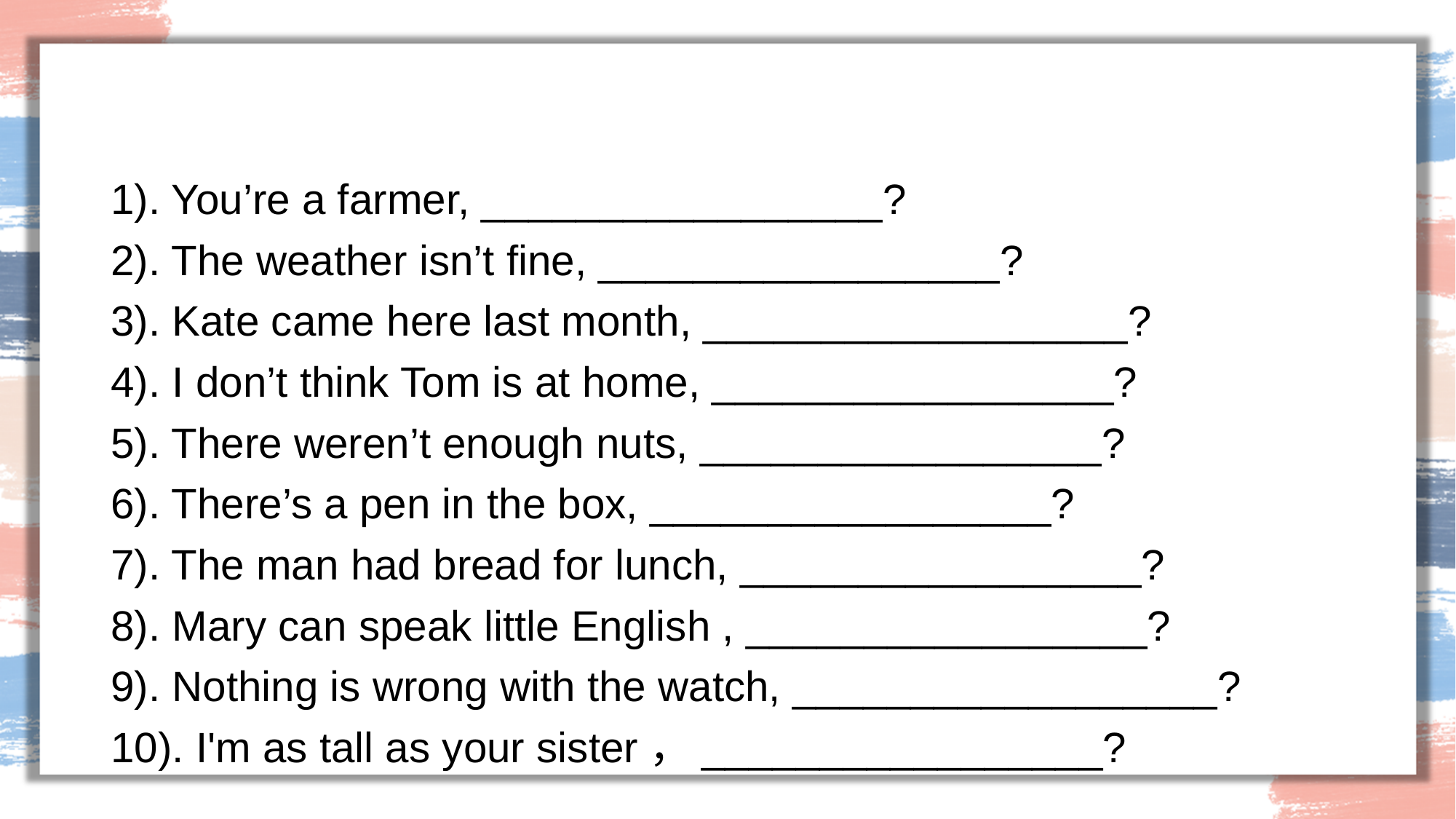

#
1). You’re a farmer, _________________?
2). The weather isn’t fine, _________________?
3). Kate came here last month, __________________?
4). I don’t think Tom is at home, _________________?
5). There weren’t enough nuts, _________________?
6). There’s a pen in the box, _________________?
7). The man had bread for lunch, _________________?
8). Mary can speak little English , _________________?
9). Nothing is wrong with the watch, __________________?
10). I'm as tall as your sister，_________________?